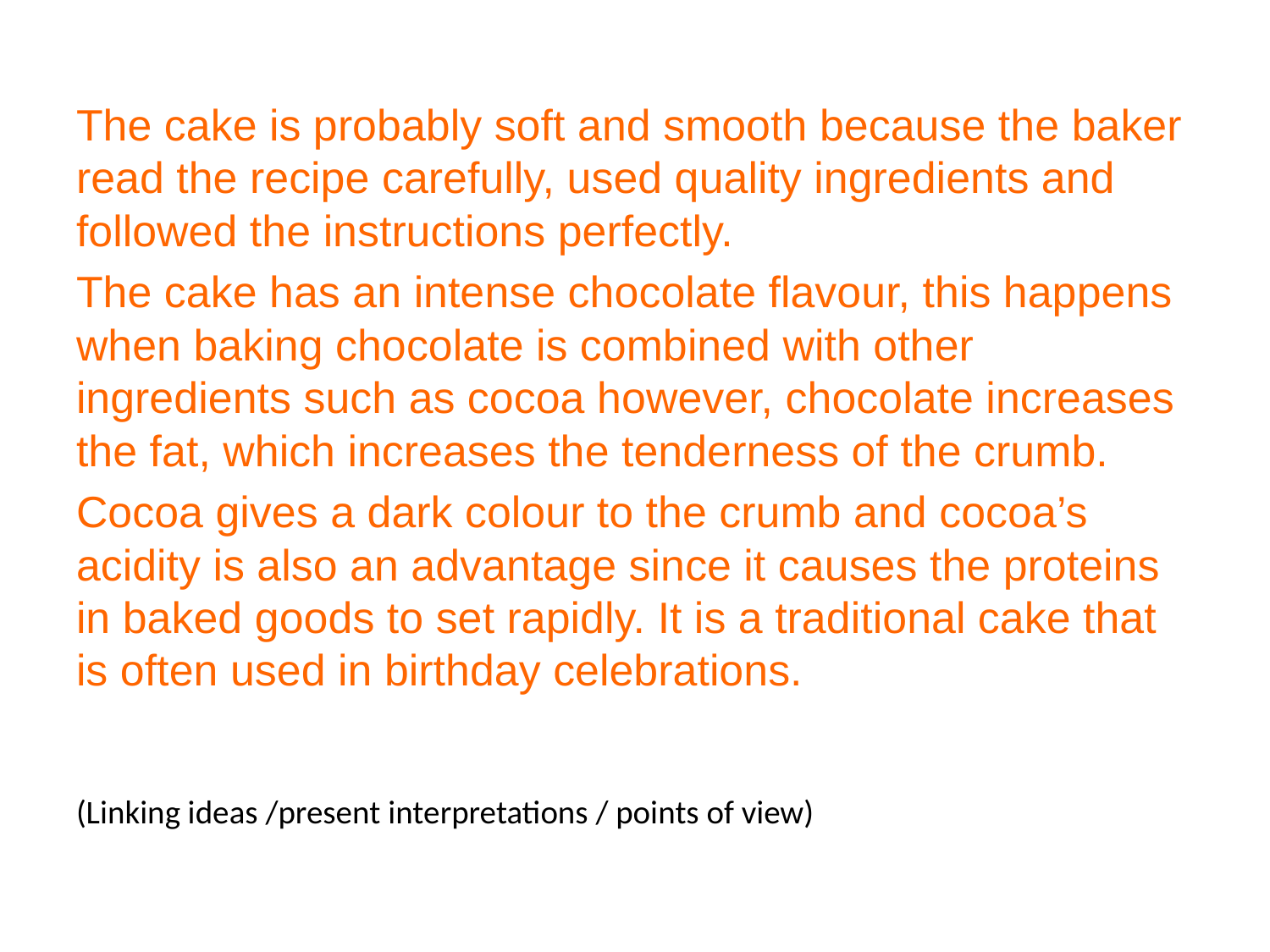

The cake is probably soft and smooth because the baker read the recipe carefully, used quality ingredients and followed the instructions perfectly.
The cake has an intense chocolate flavour, this happens when baking chocolate is combined with other ingredients such as cocoa however, chocolate increases the fat, which increases the tenderness of the crumb.
Cocoa gives a dark colour to the crumb and cocoa’s acidity is also an advantage since it causes the proteins in baked goods to set rapidly. It is a traditional cake that is often used in birthday celebrations.

(Linking ideas /present interpretations / points of view)